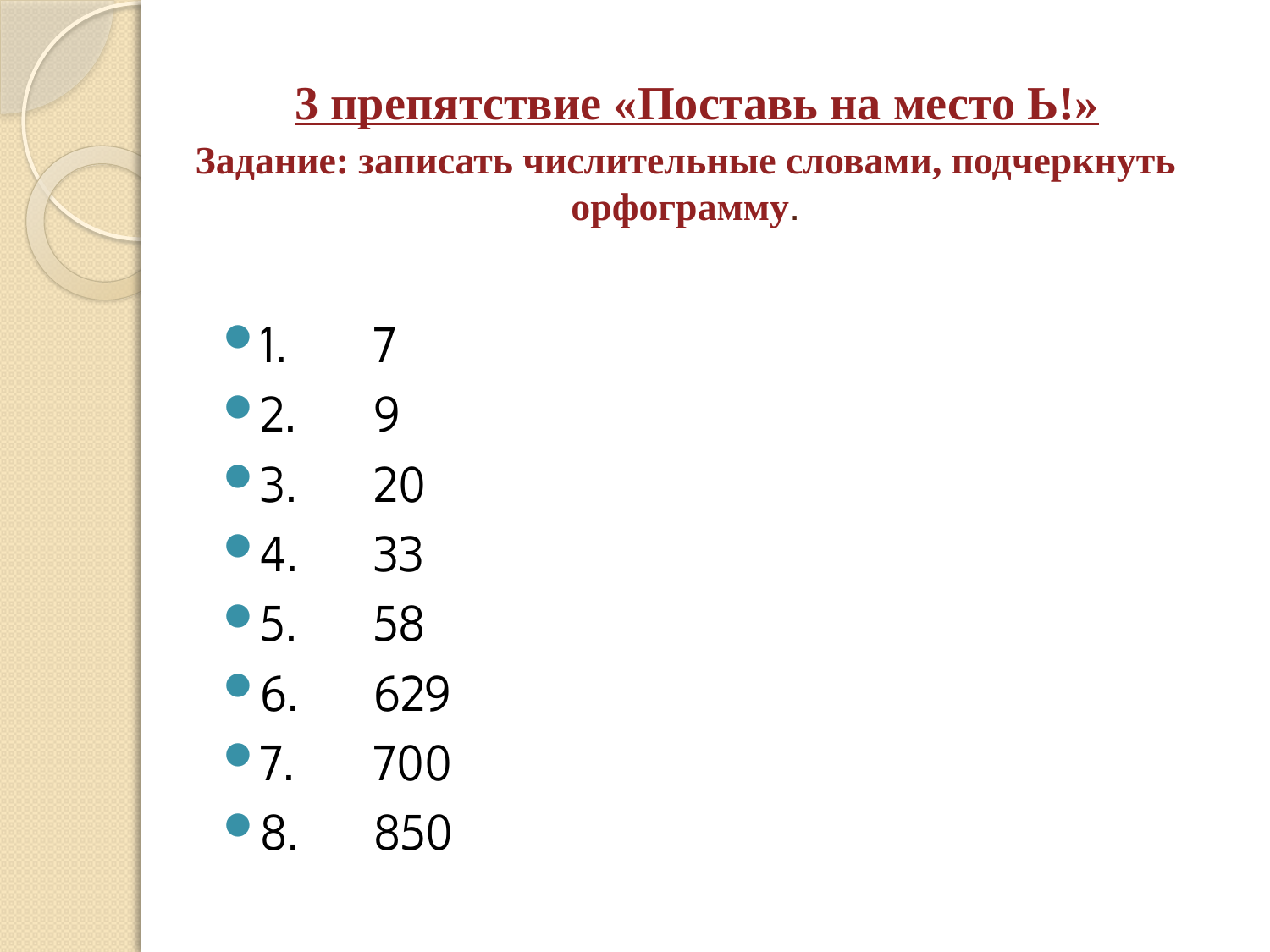

# 3 препятствие «Поставь на место Ь!» Задание: записать числительные словами, подчеркнуть орфограмму.
1.	7
2.	9
3.	20
4.	33
5.	58
6.	629
7.	700
8.	850